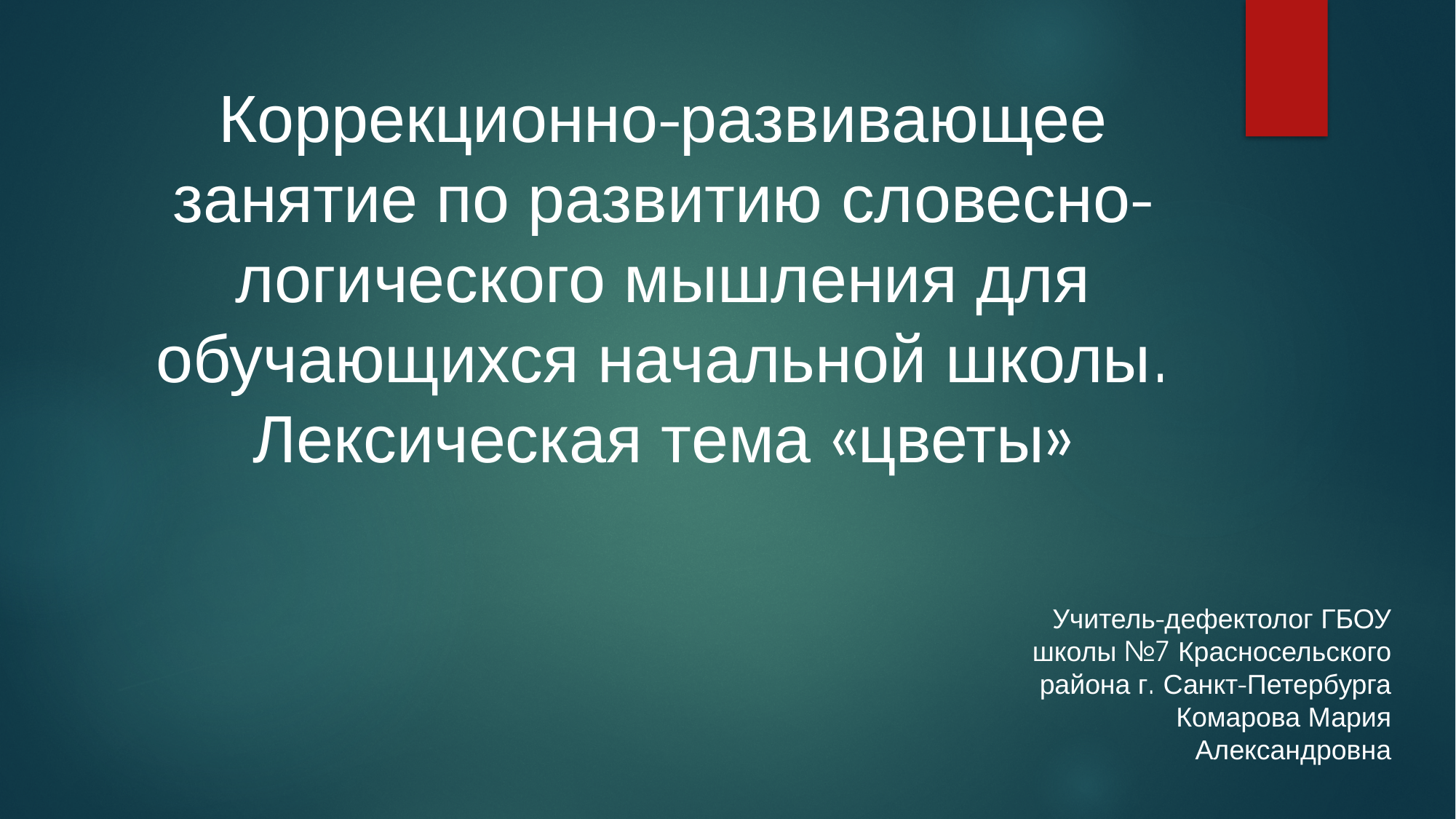

Коррекционно-развивающее занятие по развитию словесно-логического мышления для обучающихся начальной школы.
Лексическая тема «цветы»
Учитель-дефектолог ГБОУ школы №7 Красносельского района г. Санкт-Петербурга
Комарова Мария Александровна